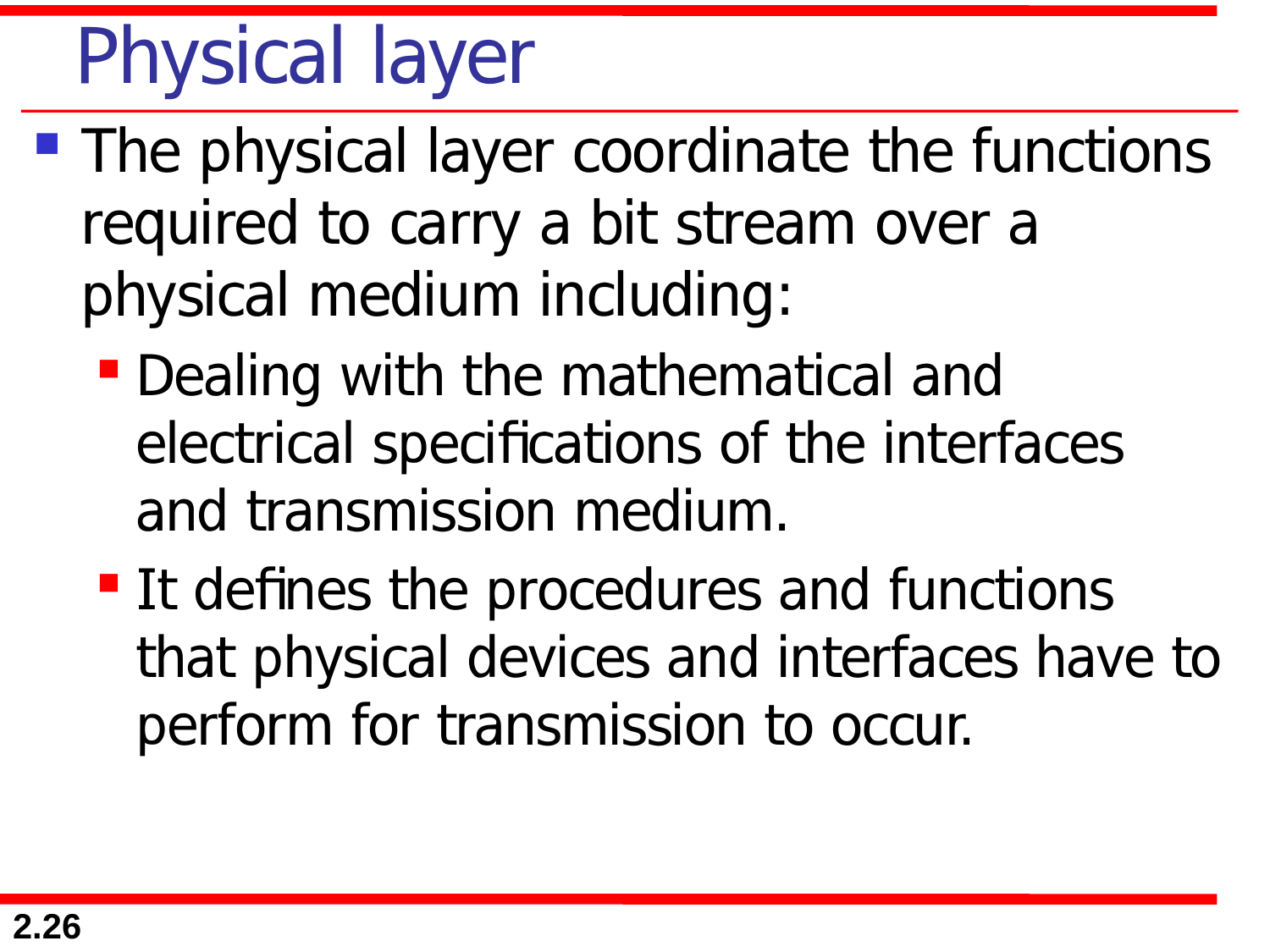

# Physical layer

The physical layer coordinate the functions required to carry a bit stream over a physical medium including:
Dealing with the mathematical and electrical specifications of the interfaces and transmission medium.
It defines the procedures and functions that physical devices and interfaces have to perform for transmission to occur.

2.26